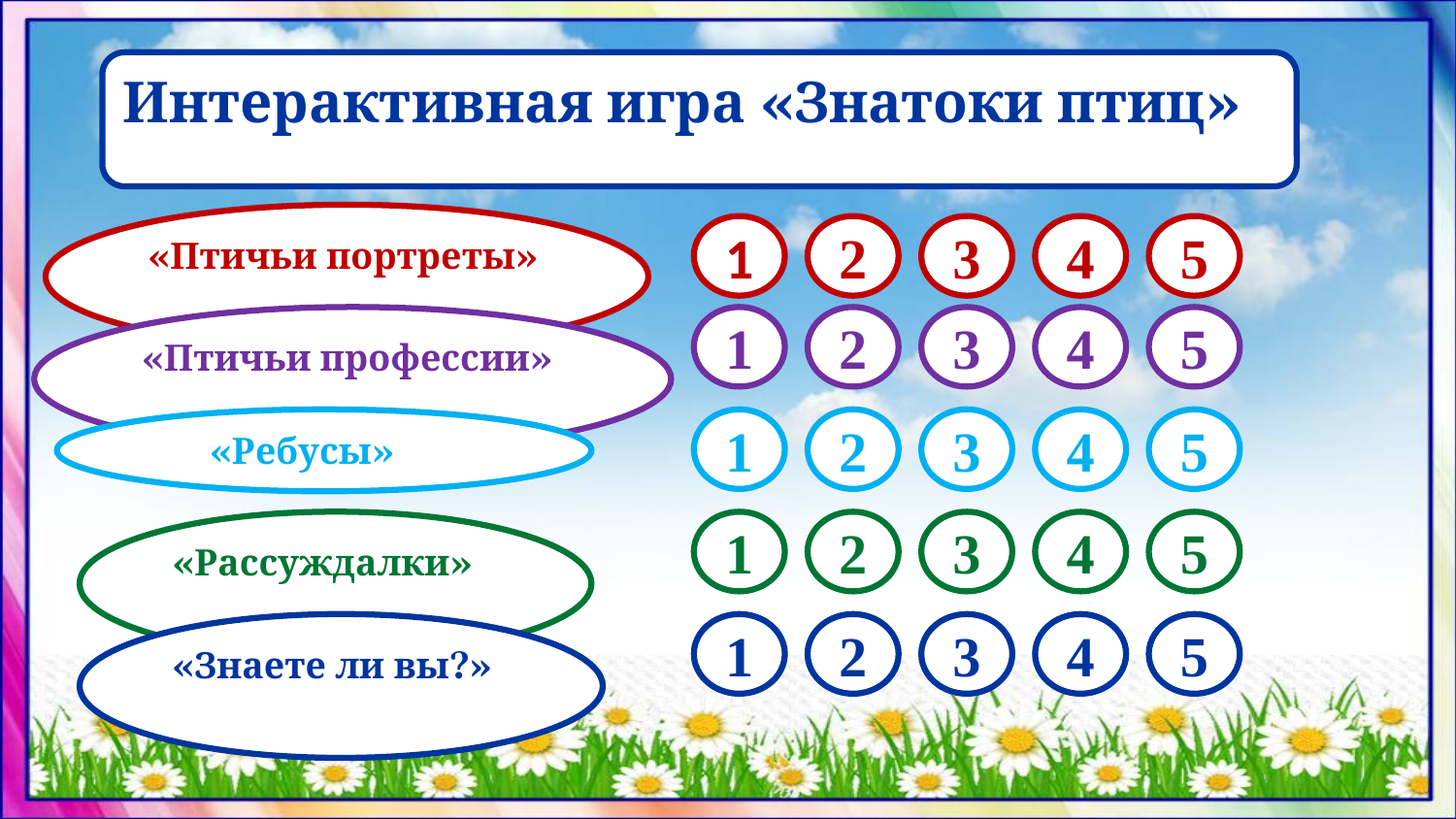

Интерактивная игра «Знатоки птиц»
«Птичьи портреты»
1
2
3
4
5
«Птичьи профессии»
1
2
3
4
5
«Ребусы»
1
2
3
4
5
«Рассуждалки»
1
2
3
4
5
«Знаете ли вы?»
1
2
3
4
5